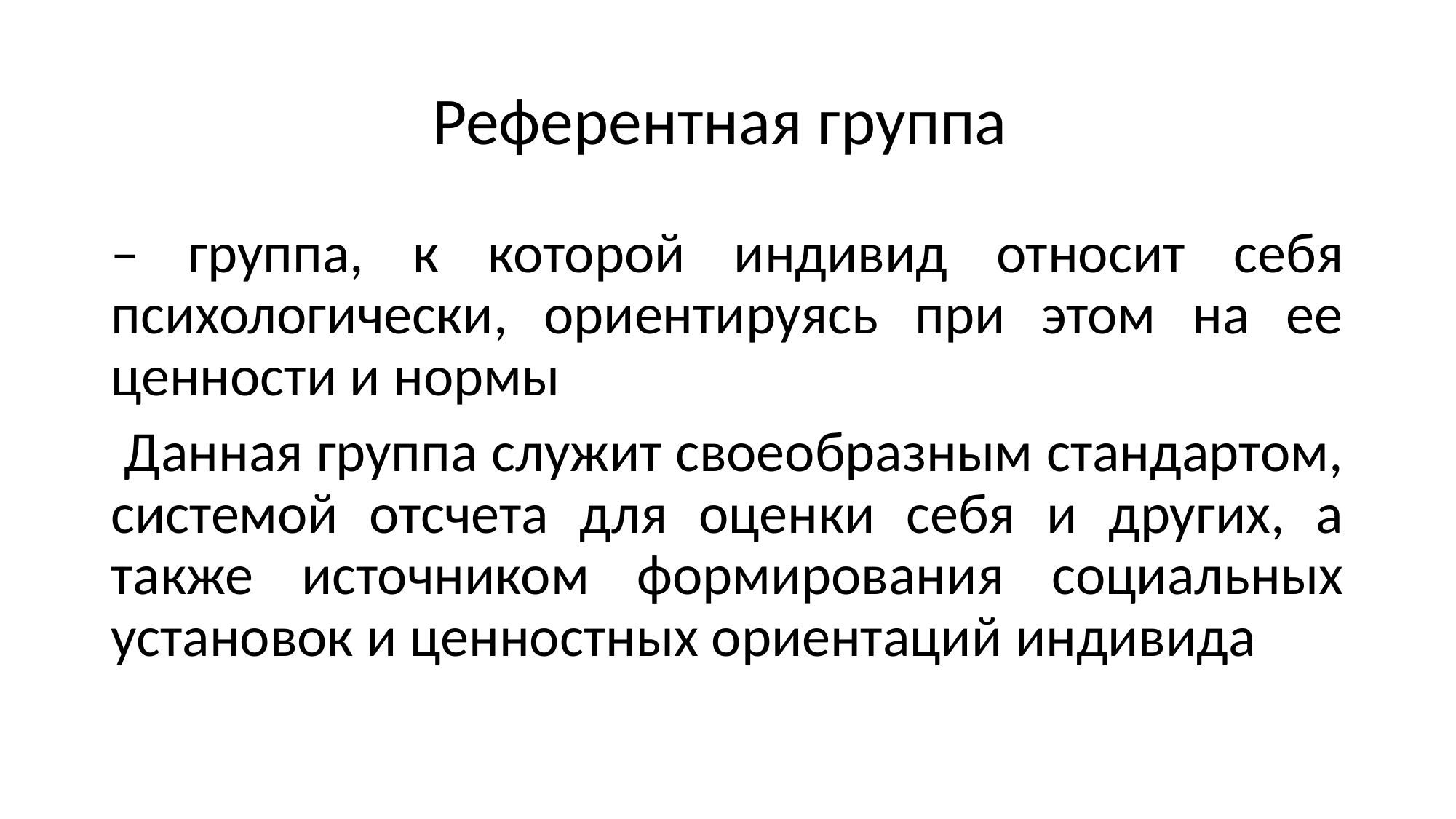

# Референтная группа
– группа, к которой индивид относит себя психологически, ориентируясь при этом на ее ценности и нормы
 Данная группа служит своеобразным стандартом, системой отсчета для оценки себя и других, а также источником формирования социальных установок и ценностных ориентаций индивида